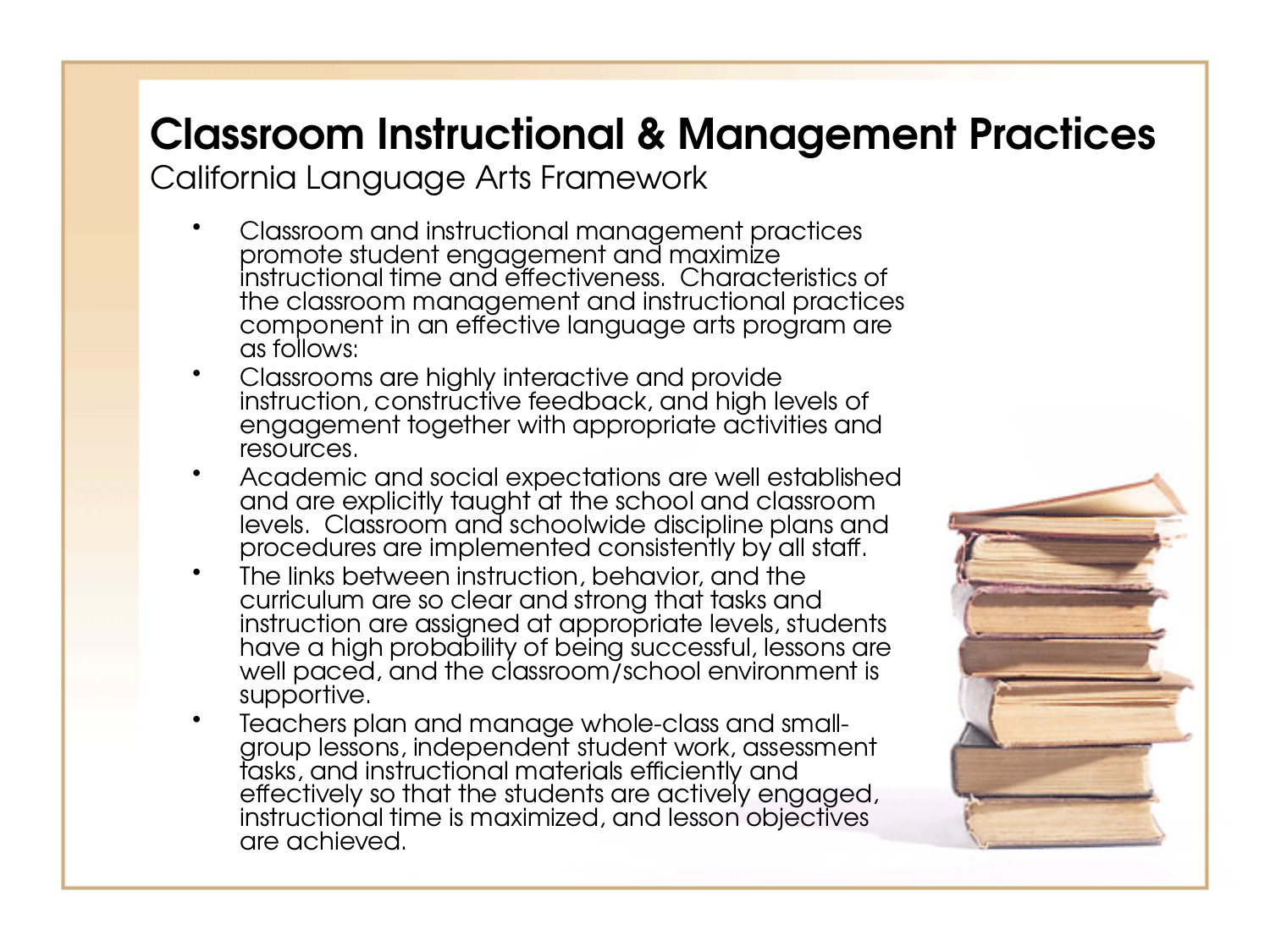

# Classroom Instructional & Management Practices California Language Arts Framework

Classroom and instructional management practices promote student engagement and maximize instructional time and effectiveness.  Characteristics of the classroom management and instructional practices component in an effective language arts program are as follows:
Classrooms are highly interactive and provide instruction, constructive feedback, and high levels of engagement together with appropriate activities and resources.
Academic and social expectations are well established and are explicitly taught at the school and classroom levels.  Classroom and schoolwide discipline plans and procedures are implemented consistently by all staff.
The links between instruction, behavior, and the curriculum are so clear and strong that tasks and instruction are assigned at appropriate levels, students have a high probability of being successful, lessons are well paced, and the classroom/school environment is supportive.
Teachers plan and manage whole-class and small-group lessons, independent student work, assessment tasks, and instructional materials efficiently and effectively so that the students are actively engaged, instructional time is maximized, and lesson objectives are achieved.